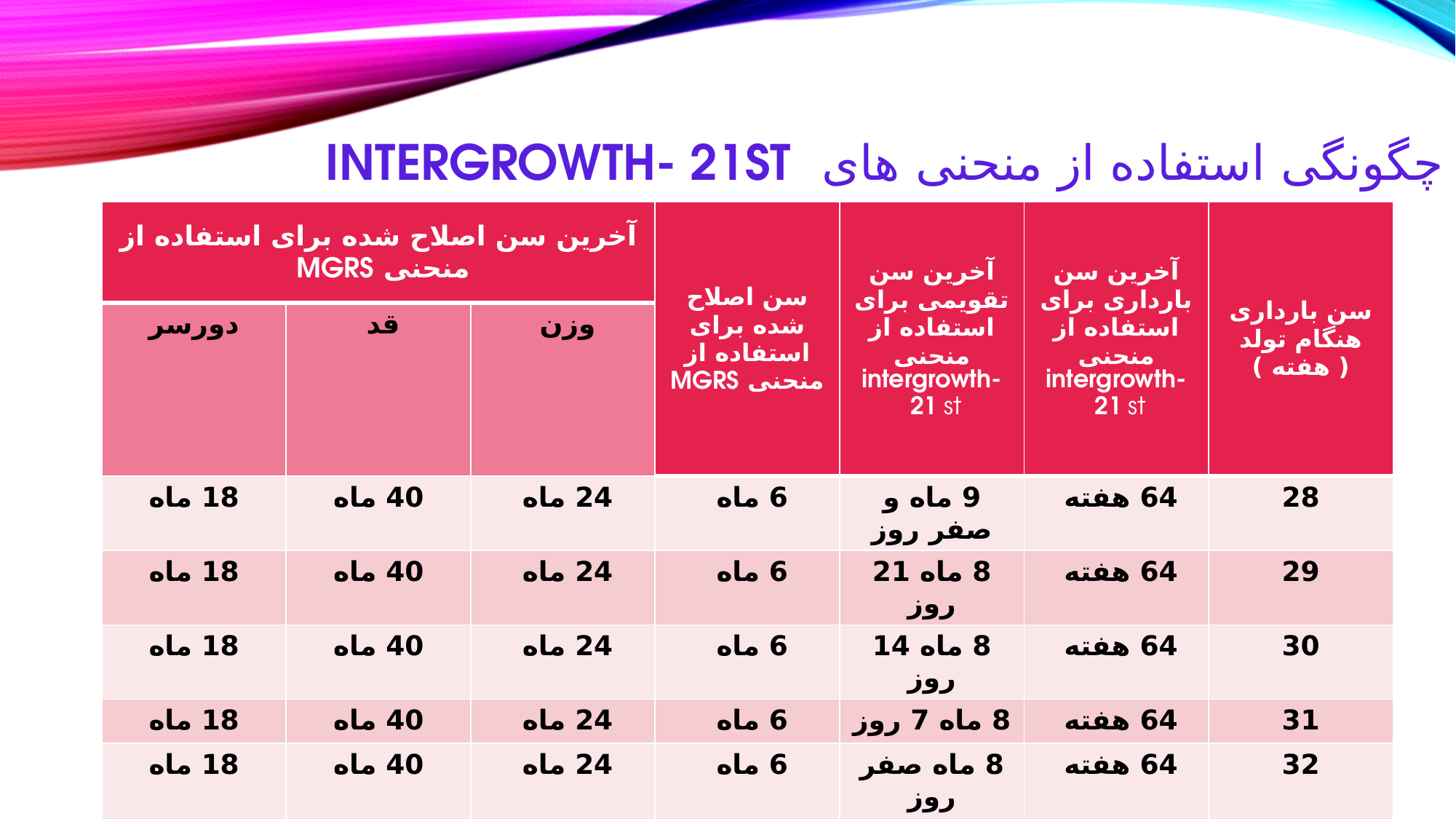

# چگونگی استفاده از منحنی های  intergrowth- 21st
| آخرین سن اصلاح شده برای استفاده از منحنی MGRS |  |  | سن اصلاح شده برای استفاده از منحنی MGRS | آخرین سن تقویمی برای استفاده از منحنی intergrowth- 21 st | آخرین سن بارداری برای استفاده از منحنی intergrowth- 21 st | سن بارداری هنگام تولد ( هفته ) |
| --- | --- | --- | --- | --- | --- | --- |
| دورسر | قد | وزن |  |  |  |  |
| 18 ماه | 40 ماه | 24 ماه | 6 ماه | 9 ماه و صفر روز | 64 هفته | 28 |
| 18 ماه | 40 ماه | 24 ماه | 6 ماه | 8 ماه 21 روز | 64 هفته | 29 |
| 18 ماه | 40 ماه | 24 ماه | 6 ماه | 8 ماه 14 روز | 64 هفته | 30 |
| 18 ماه | 40 ماه | 24 ماه | 6 ماه | 8 ماه 7 روز | 64 هفته | 31 |
| 18 ماه | 40 ماه | 24 ماه | 6 ماه | 8 ماه صفر روز | 64 هفته | 32 |
| 18 ماه | 40 ماه | 24 ماه | 6 ماه | 7 ماه و 21 روز | 64 هفته | 33 |
| 18 ماه | 40 ماه | 24 ماه | 6 ماه | 7 ماه 14 روز | 64 هفته | 34 |
| 18 ماه | 40 ماه | 24 ماه | 6 ماه | 7 ماه 7 روز | 64 هفته | 35 |
| 18 ماه | 40 ماه | 24 ماه | 6 ماه | 7 ماه صفر روز | 64 هفته | 36 |